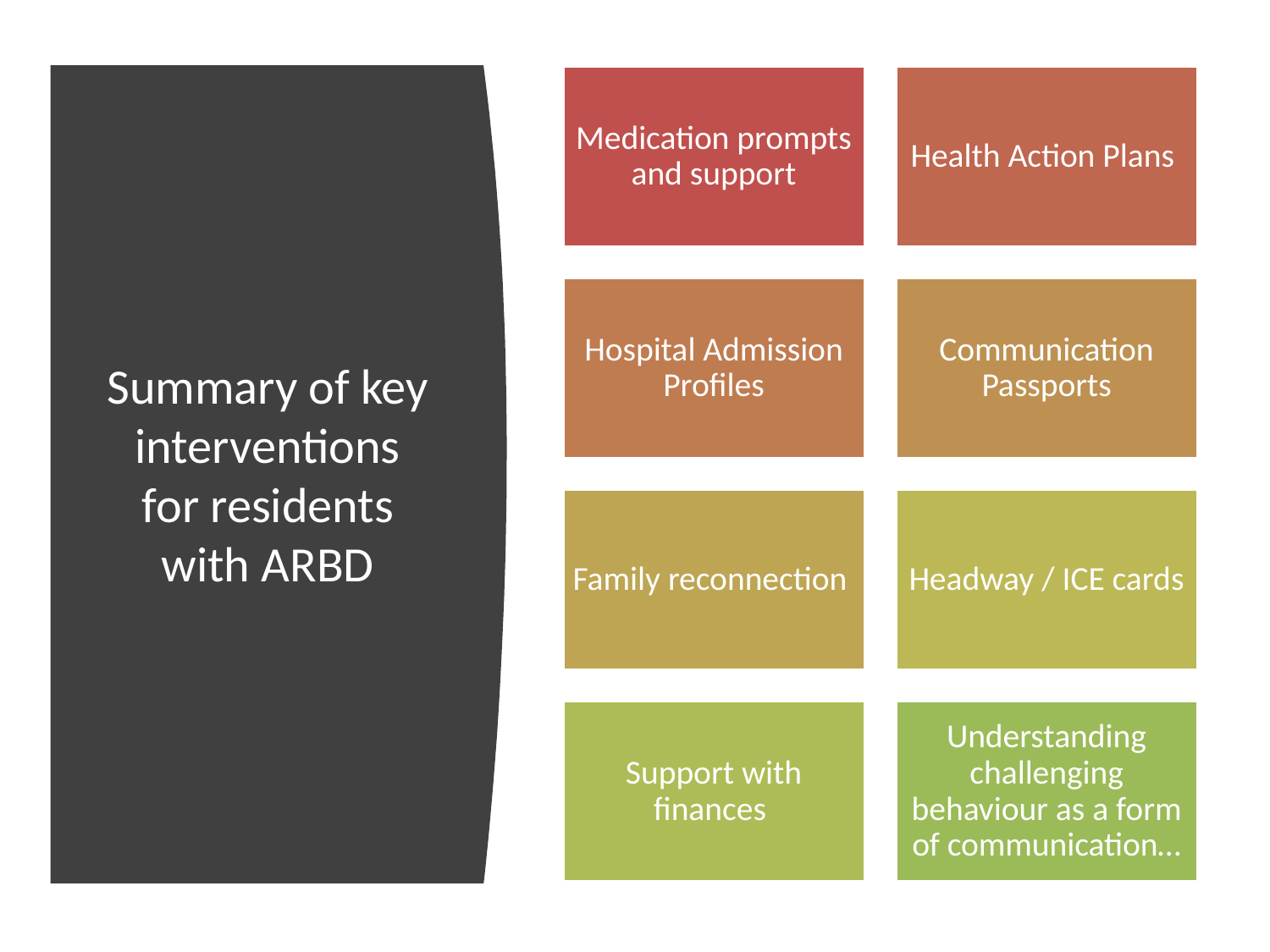

Medication prompts and support
Health Action Plans
Hospital Admission Profiles
Communication Passports
Family reconnection
Headway / ICE cards
Support with finances
Understanding challenging behaviour as a form of communication…

# Summary of key interventions for residents with ARBD